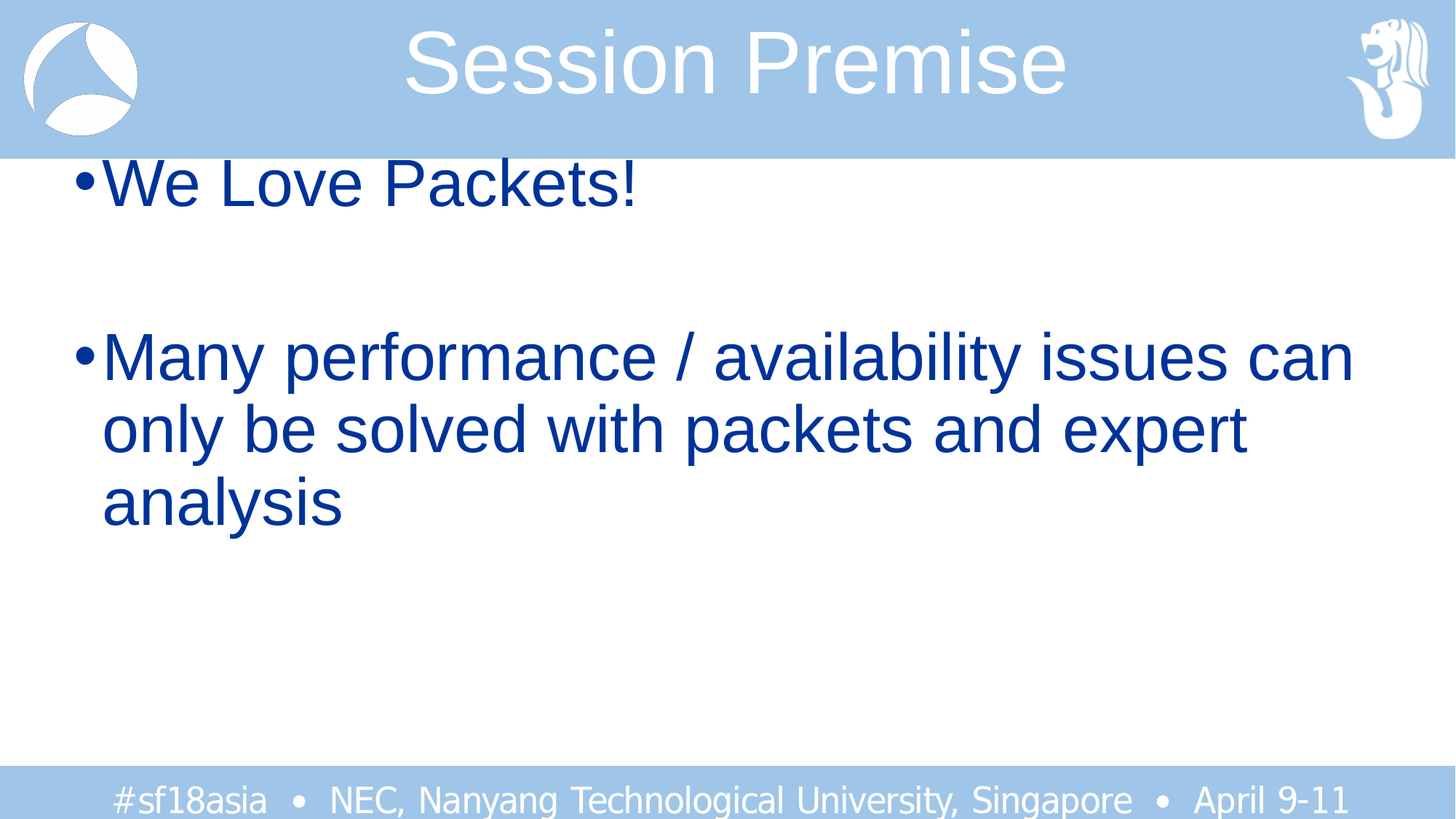

# Session Premise
We Love Packets!

Many performance / availability issues can only be solved with packets and expert analysis